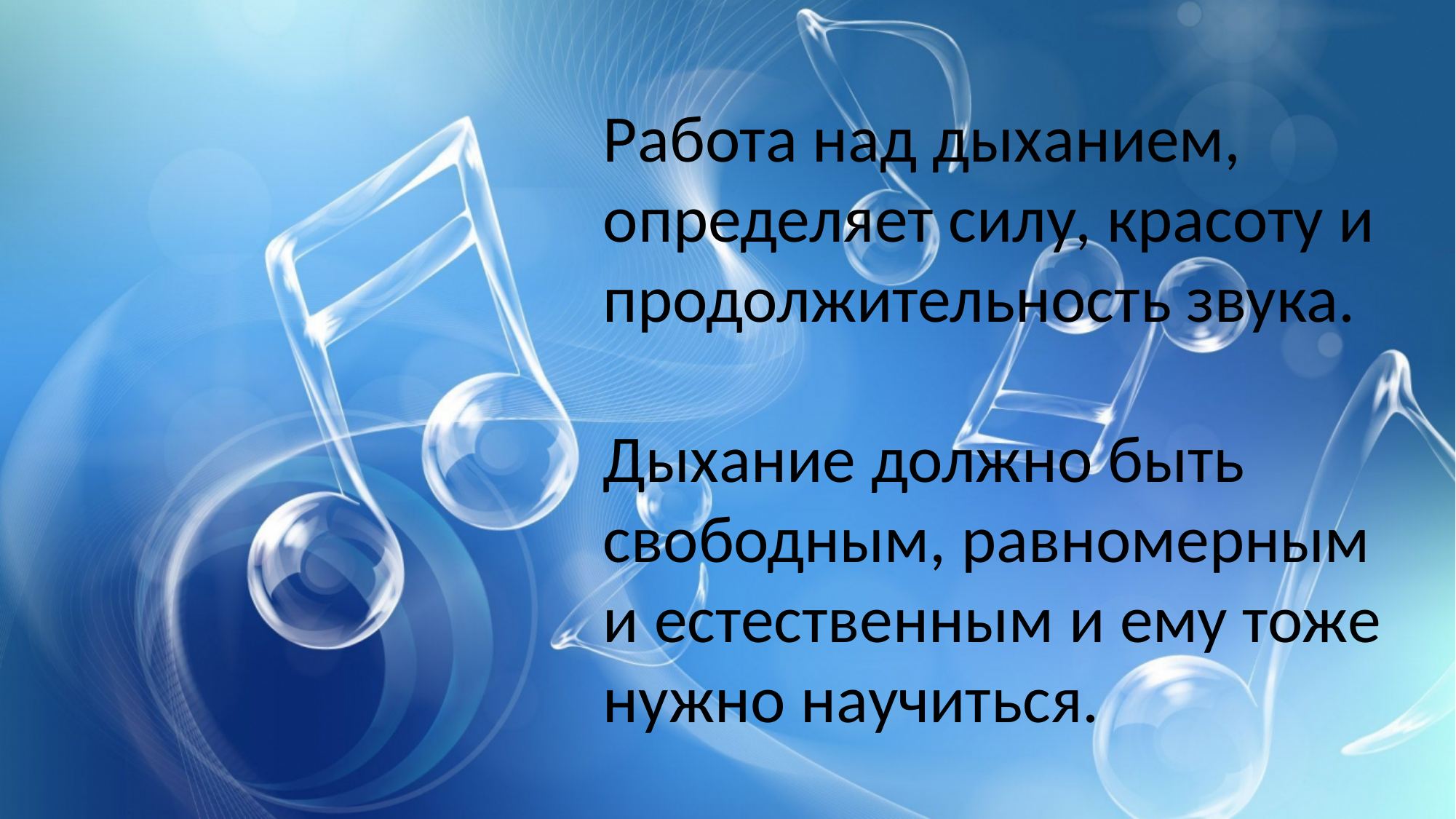

Работа над дыханием, определяет силу, красоту и продолжительность звука.

Дыхание должно быть свободным, равномерным и естественным и ему тоже нужно научиться.